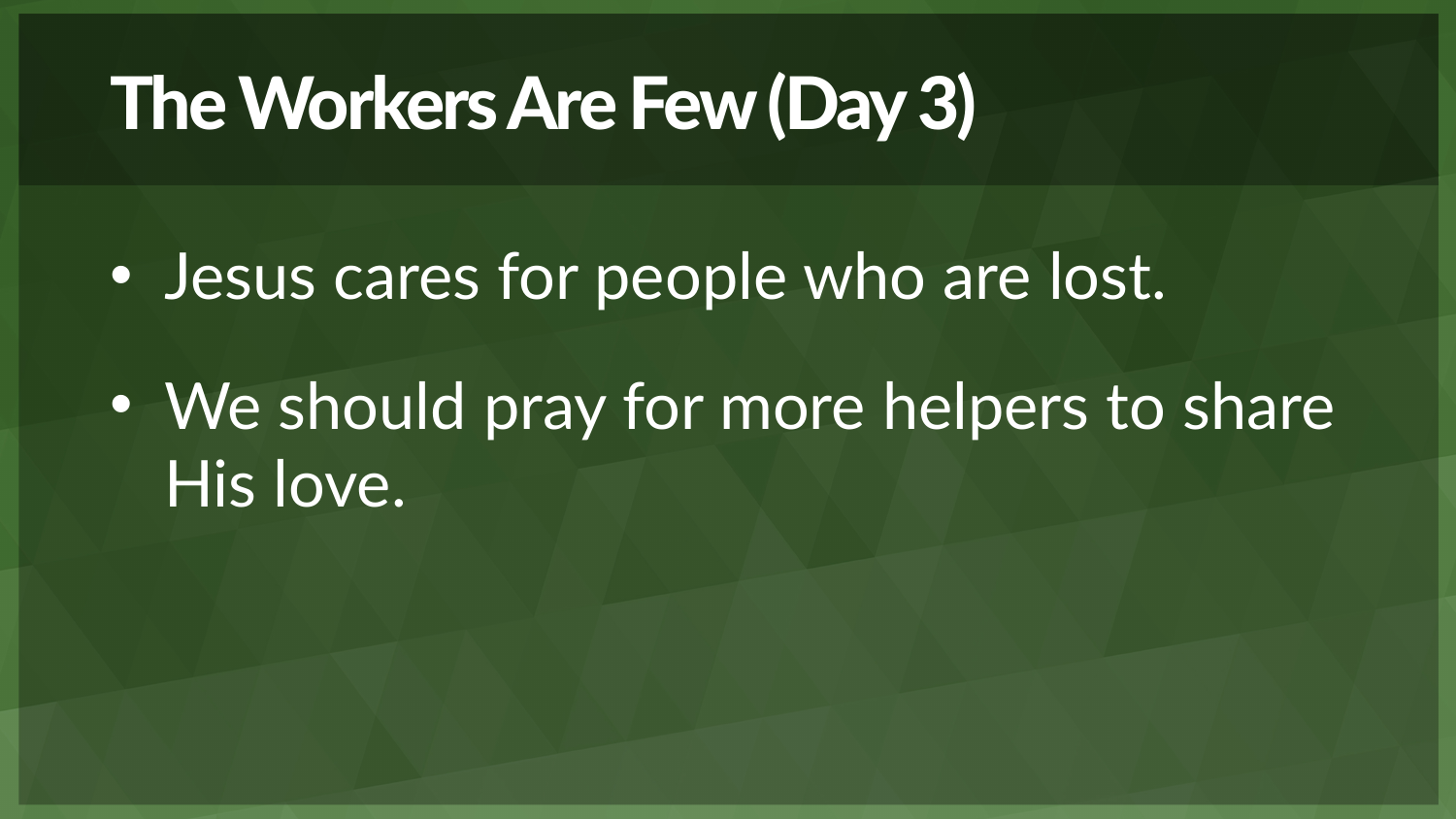

# The Workers Are Few (Day 3)
Jesus cares for people who are lost.
We should pray for more helpers to share His love.